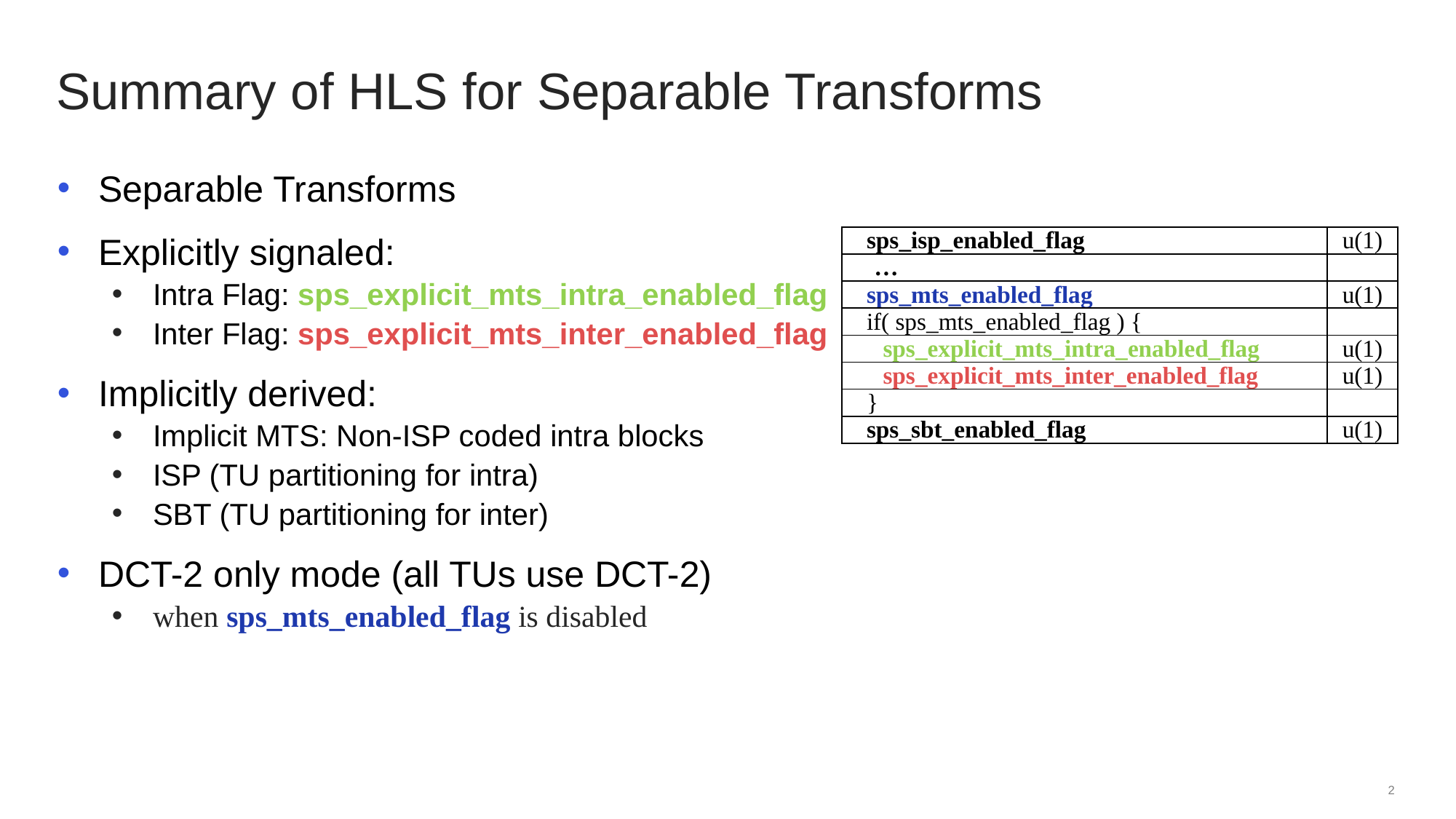

# Summary of HLS for Separable Transforms
Separable Transforms
Explicitly signaled:
Intra Flag: sps_explicit_mts_intra_enabled_flag
Inter Flag: sps_explicit_mts_inter_enabled_flag
Implicitly derived:
Implicit MTS: Non-ISP coded intra blocks
ISP (TU partitioning for intra)
SBT (TU partitioning for inter)
DCT-2 only mode (all TUs use DCT-2)
when sps_mts_enabled_flag is disabled

| sps\_isp\_enabled\_flag | u(1) |
| --- | --- |
| … |  |
| sps\_mts\_enabled\_flag | u(1) |
| if( sps\_mts\_enabled\_flag ) { |  |
| sps\_explicit\_mts\_intra\_enabled\_flag | u(1) |
| sps\_explicit\_mts\_inter\_enabled\_flag | u(1) |
| } |  |
| sps\_sbt\_enabled\_flag | u(1) |